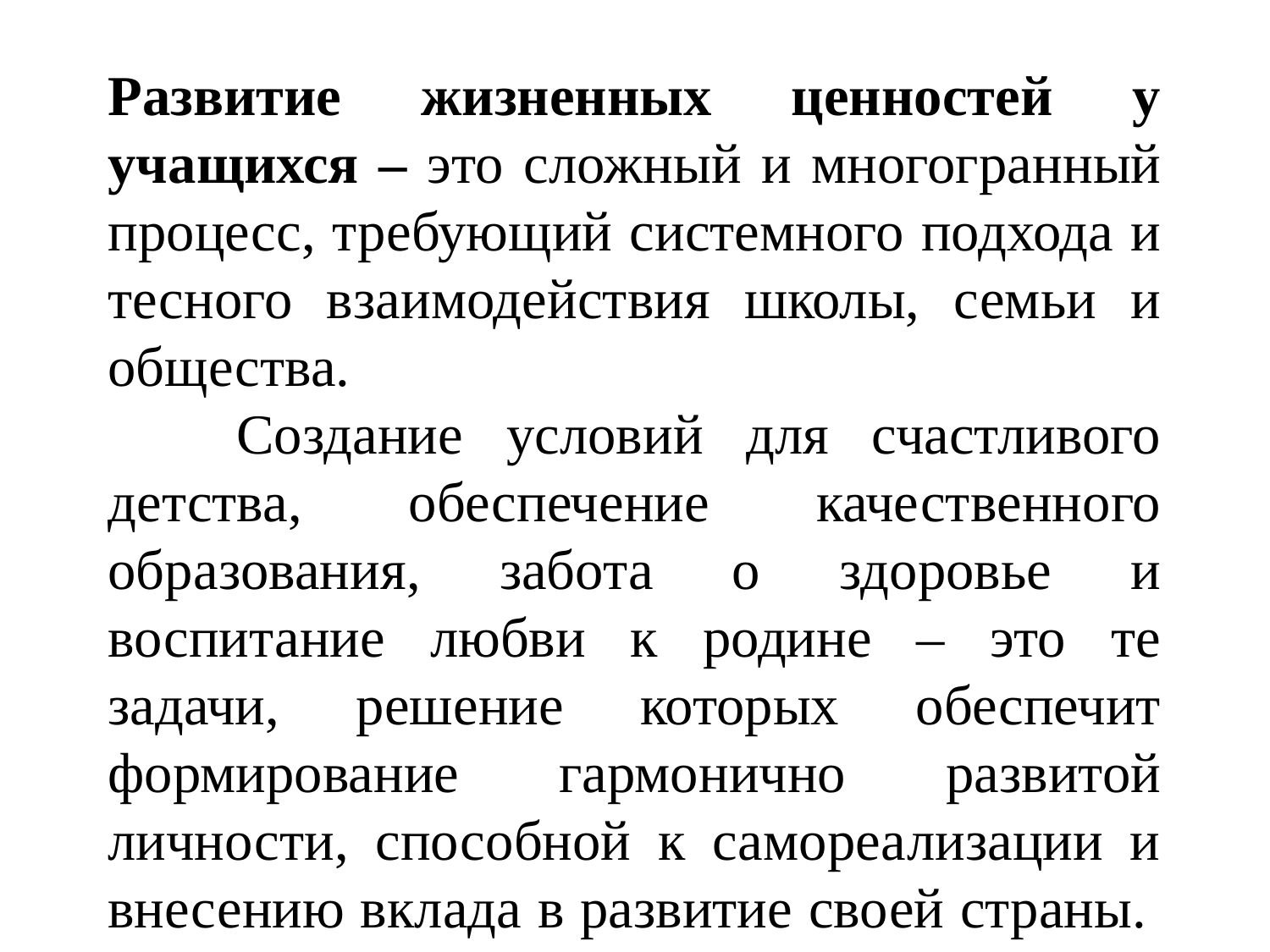

# Развитие жизненных ценностей у учащихся – это сложный и многогранный процесс, требующий системного подхода и тесного взаимодействия школы, семьи и общества.  Создание условий для счастливого детства, обеспечение качественного образования, забота о здоровье и воспитание любви к родине – это те задачи, решение которых обеспечит формирование гармонично развитой личности, способной к самореализации и внесению вклада в развитие своей страны.